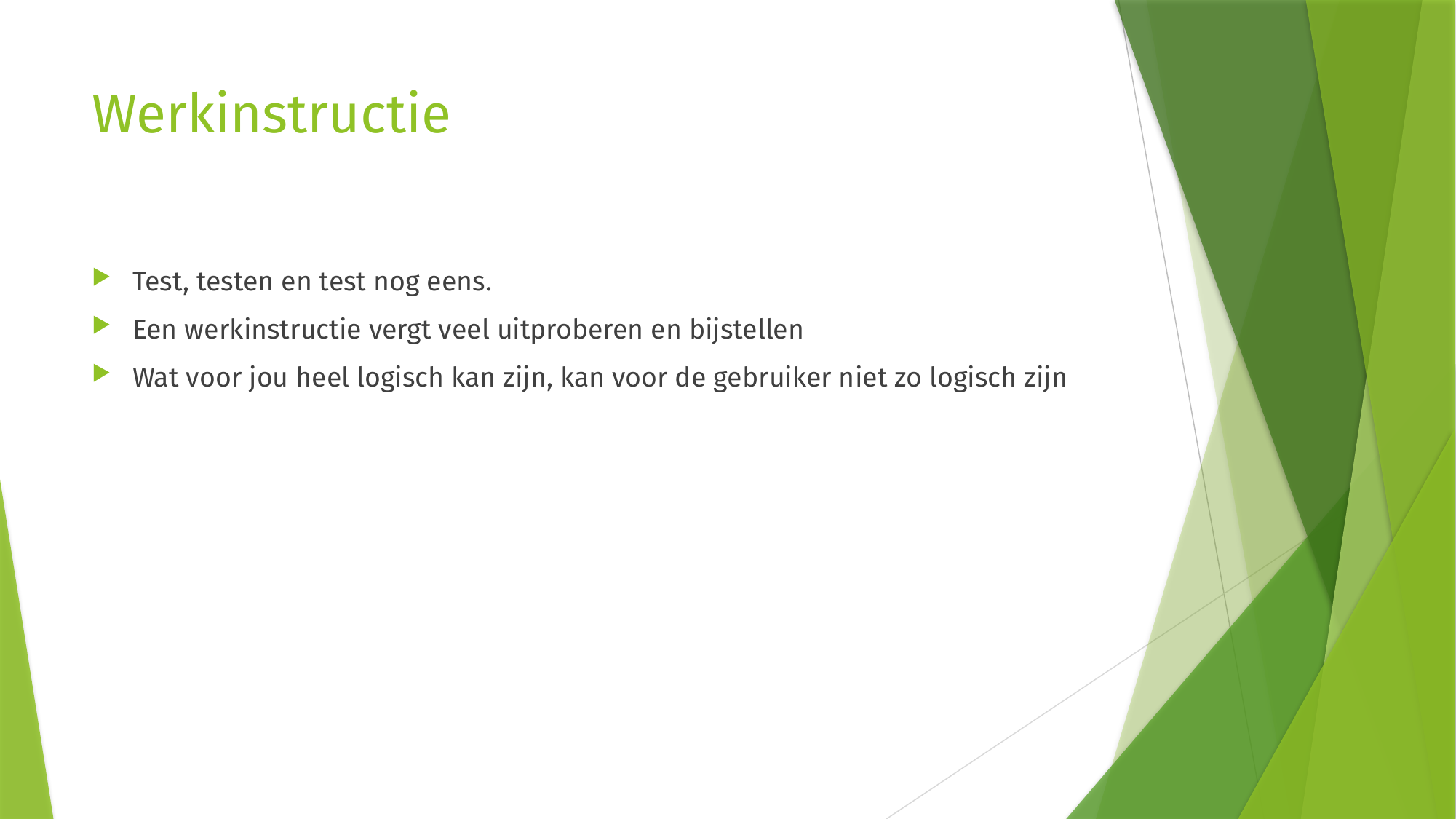

# Werkinstructie
Test, testen en test nog eens.
Een werkinstructie vergt veel uitproberen en bijstellen
Wat voor jou heel logisch kan zijn, kan voor de gebruiker niet zo logisch zijn